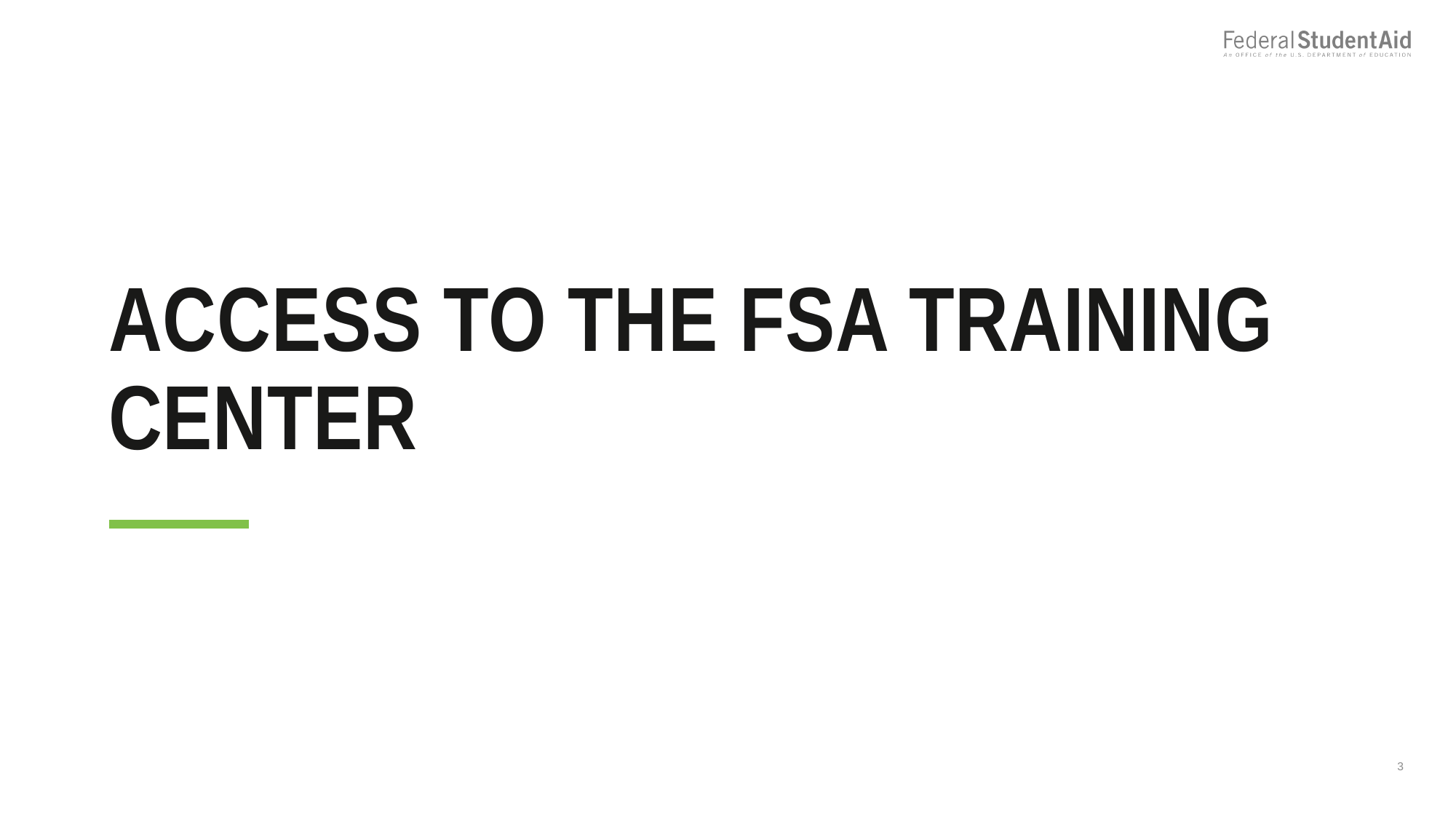

# Access to the FSA Training Center
3